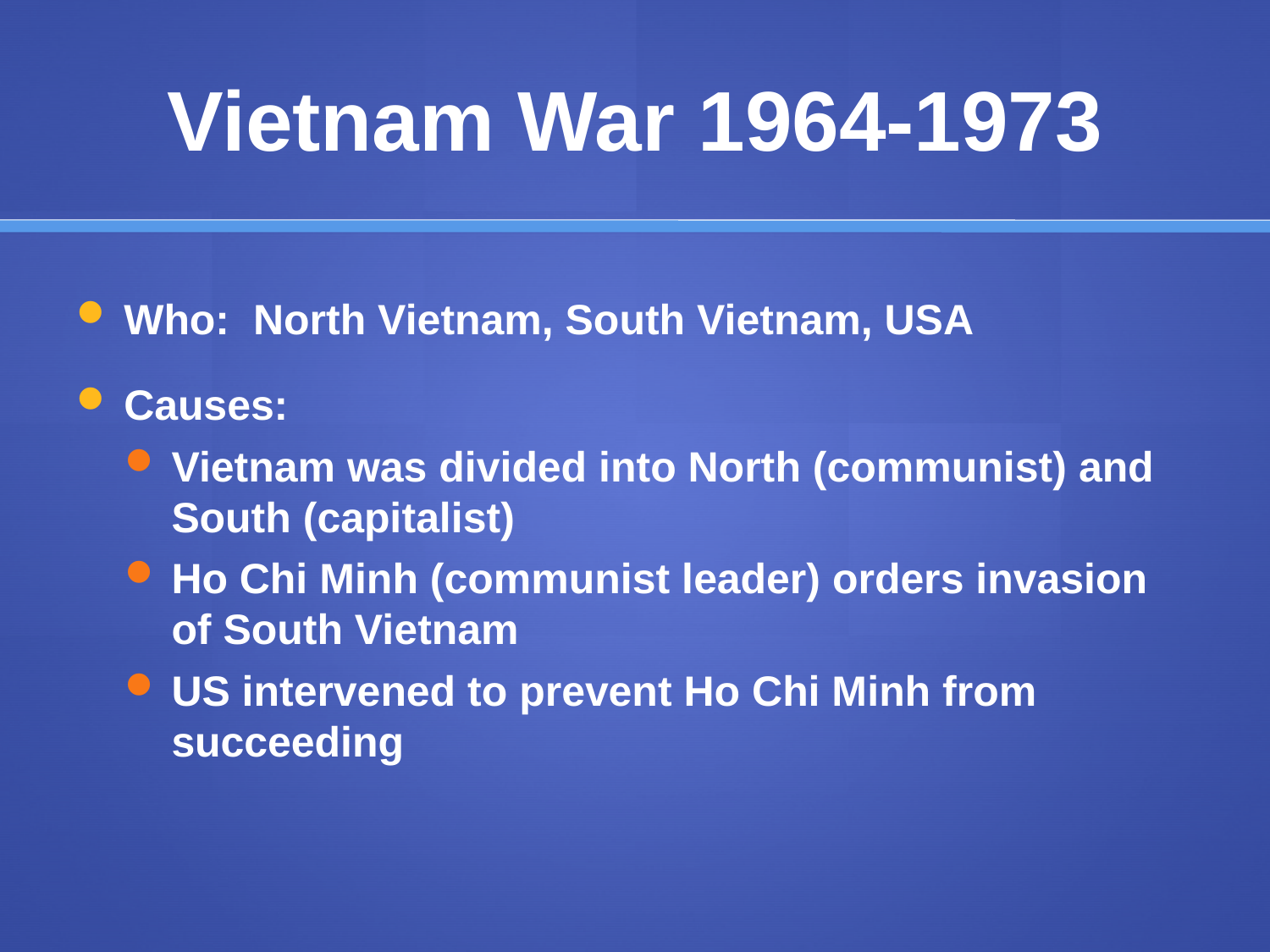

# Vietnam War 1964-1973
Who:  North Vietnam, South Vietnam, USA
Causes:
Vietnam was divided into North (communist) and South (capitalist)
Ho Chi Minh (communist leader) orders invasion of South Vietnam
US intervened to prevent Ho Chi Minh from succeeding